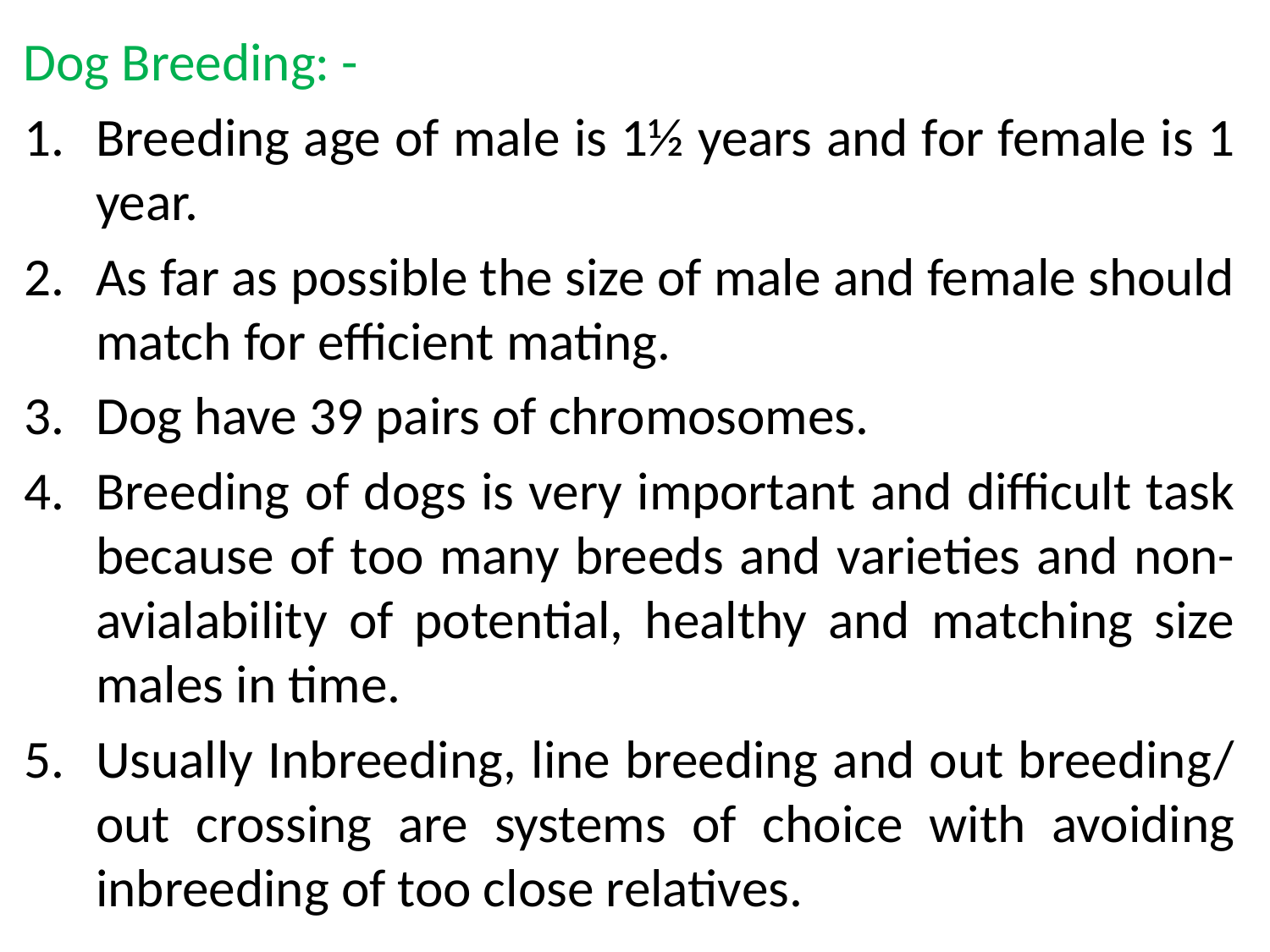

Dog Breeding: -
Breeding age of male is 1½ years and for female is 1 year.
As far as possible the size of male and female should match for efficient mating.
Dog have 39 pairs of chromosomes.
Breeding of dogs is very important and difficult task because of too many breeds and varieties and non-avialability of potential, healthy and matching size males in time.
Usually Inbreeding, line breeding and out breeding/ out crossing are systems of choice with avoiding inbreeding of too close relatives.